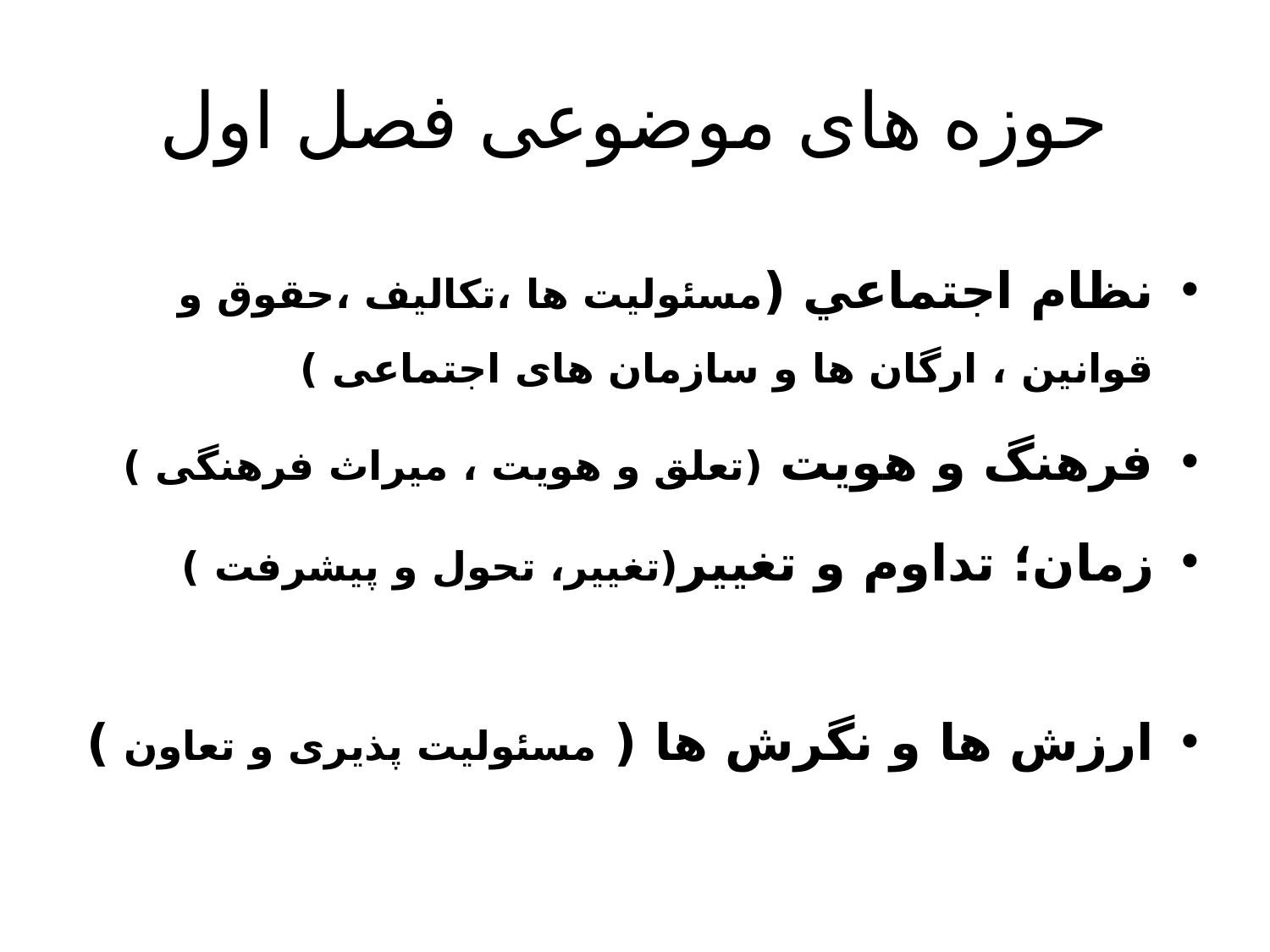

# حوزه های موضوعی فصل اول
نظام اجتماعي (مسئولیت ها ،تکالیف ،حقوق و قوانین ، ارگان ها و سازمان های اجتماعی )
فرهنگ و هويت (تعلق و هویت ، میراث فرهنگی )
زمان؛ تداوم و تغيير(تغییر، تحول و پیشرفت )

ارزش ها و نگرش ها ( مسئولیت پذیری و تعاون )